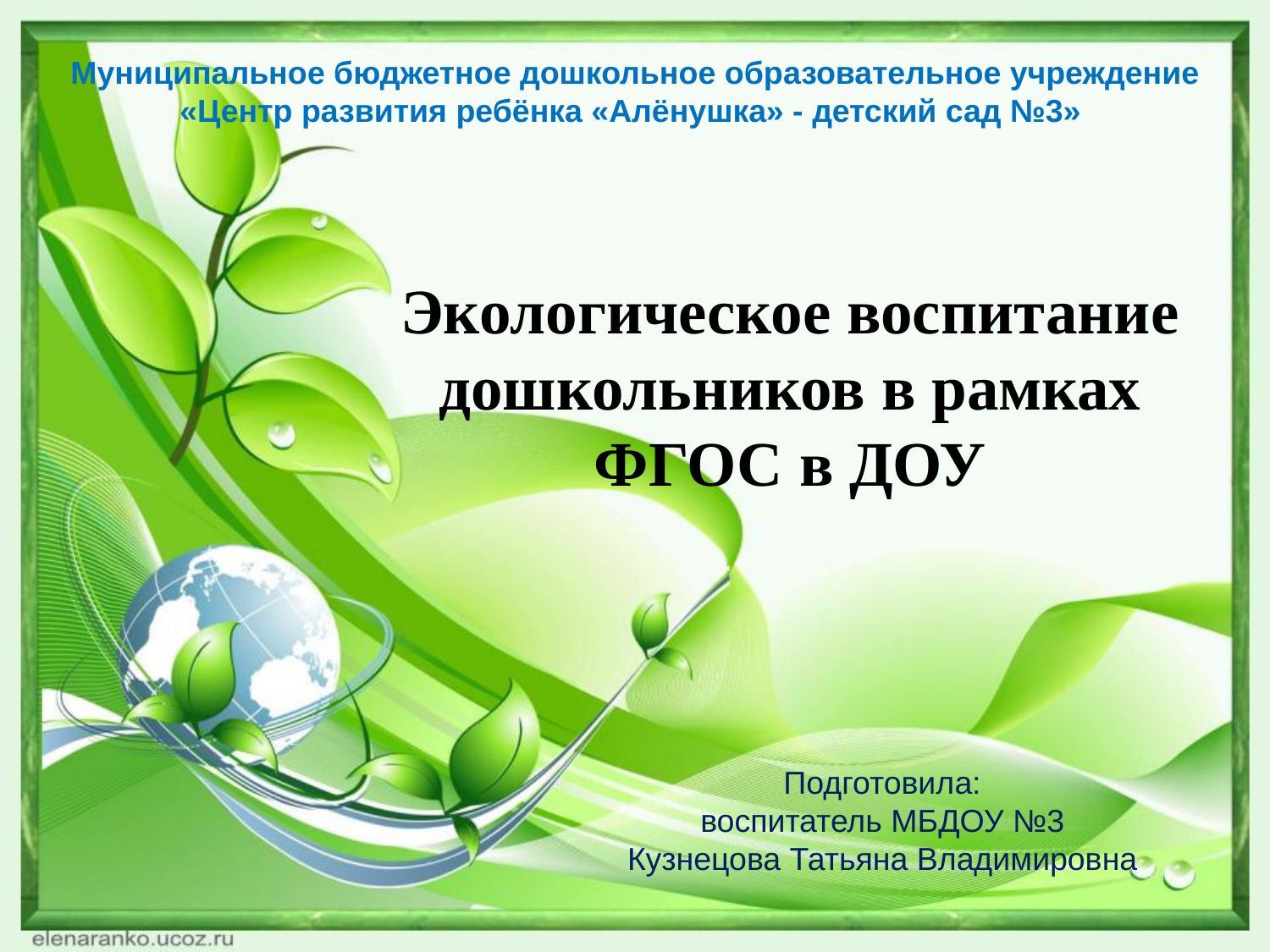

Муниципальное бюджетное дошкольное образовательное учреждение
«Центр развития ребёнка «Алёнушка» - детский сад №3»

Экологическое воспитание дошкольников в рамках ФГОС в ДОУ

Подготовила:
 воспитатель МБДОУ №3
Кузнецова Татьяна Владимировна